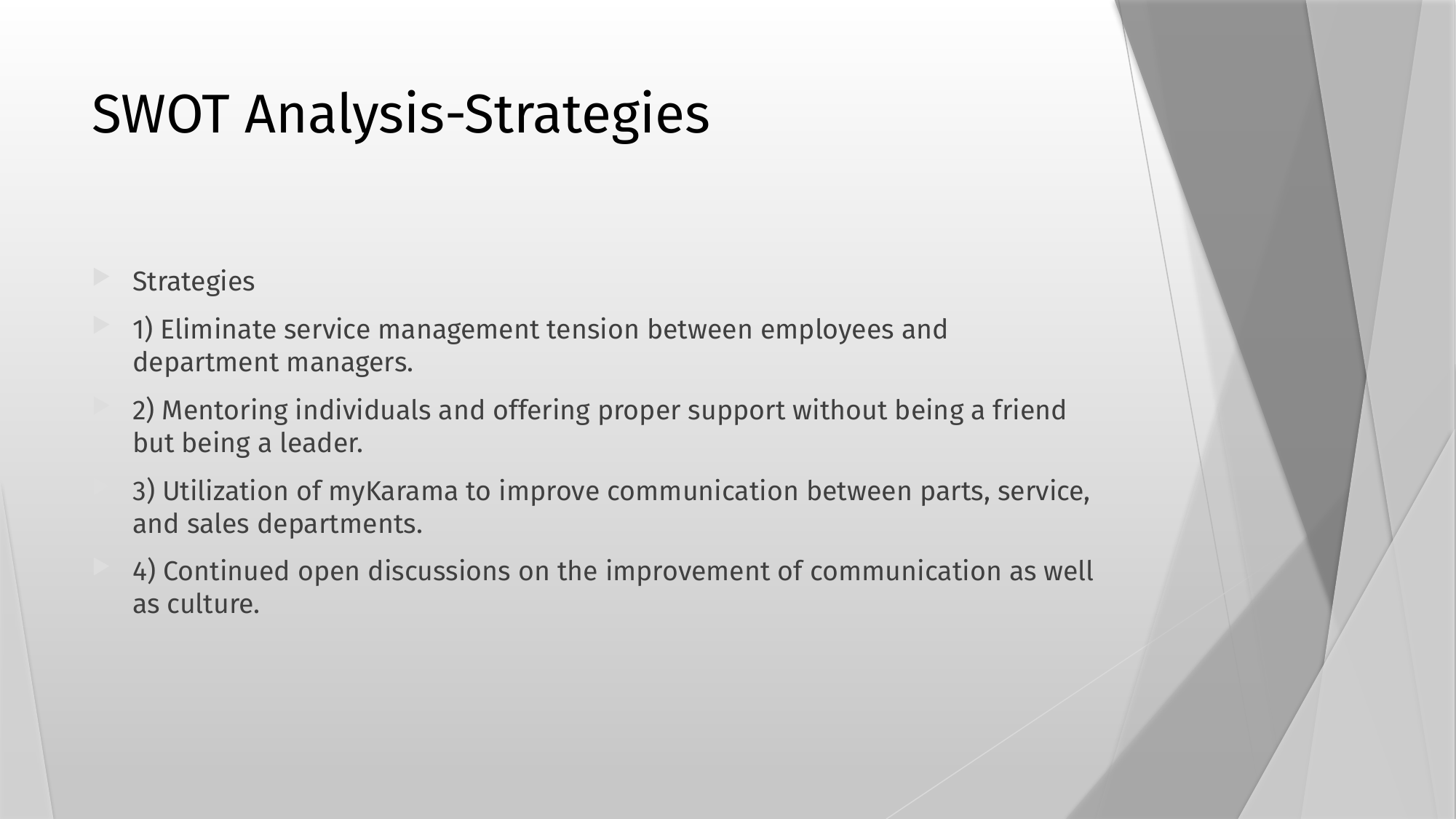

# SWOT Analysis-Strategies
Strategies
1) Eliminate service management tension between employees and department managers.
2) Mentoring individuals and offering proper support without being a friend but being a leader.
3) Utilization of myKarama to improve communication between parts, service, and sales departments.
4) Continued open discussions on the improvement of communication as well as culture.